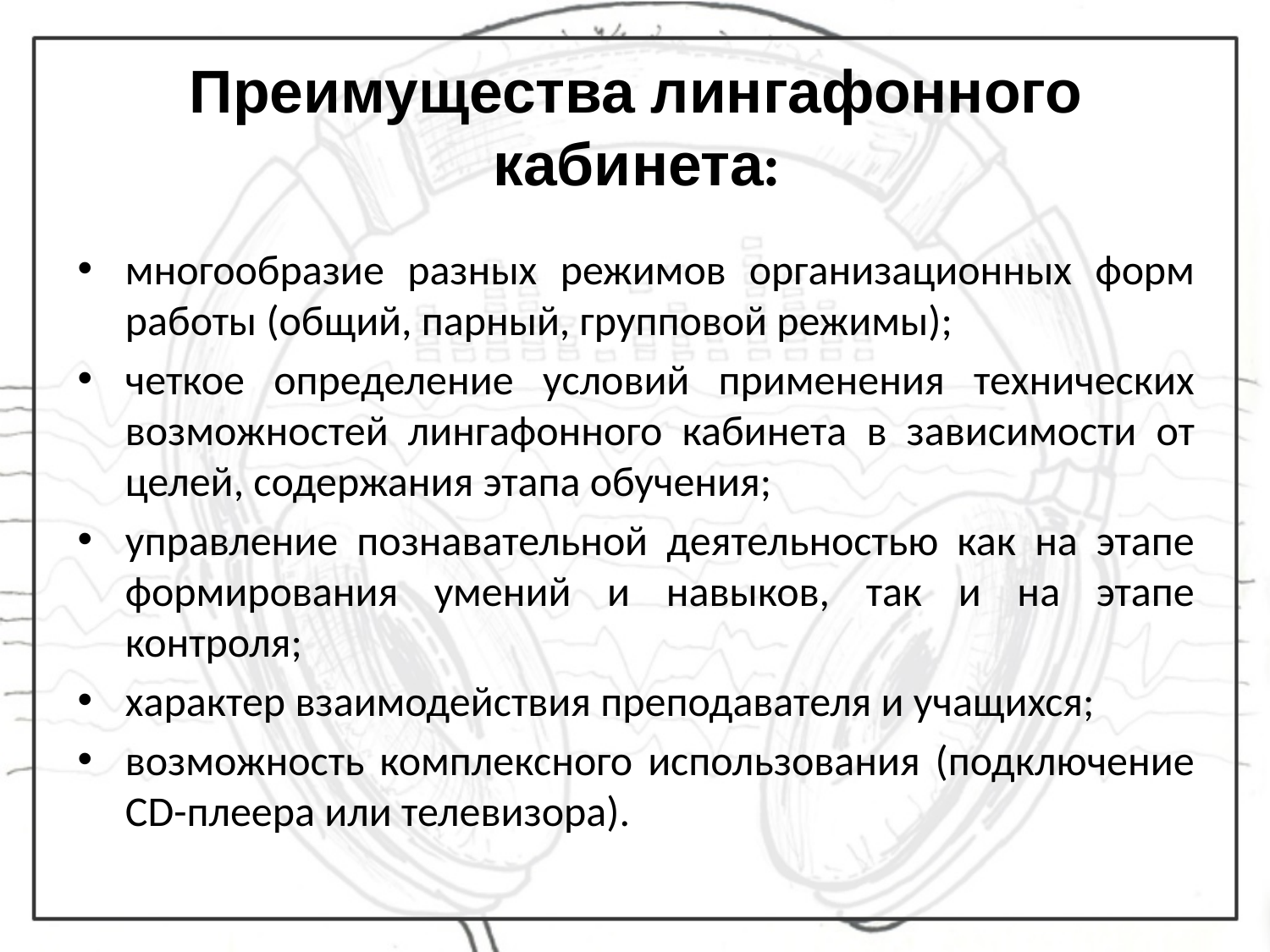

# Преимущества лингафонного кабинета:
многообразие разных режимов организационных форм работы (общий, парный, групповой режимы);
четкое определение условий применения технических возможностей лингафонного кабинета в зависимости от целей, содержания этапа обучения;
управление познавательной деятельностью как на этапе формирования умений и навыков, так и на этапе контроля;
характер взаимодействия преподавателя и учащихся;
возможность комплексного использования (подключение CD-плеера или телевизора).